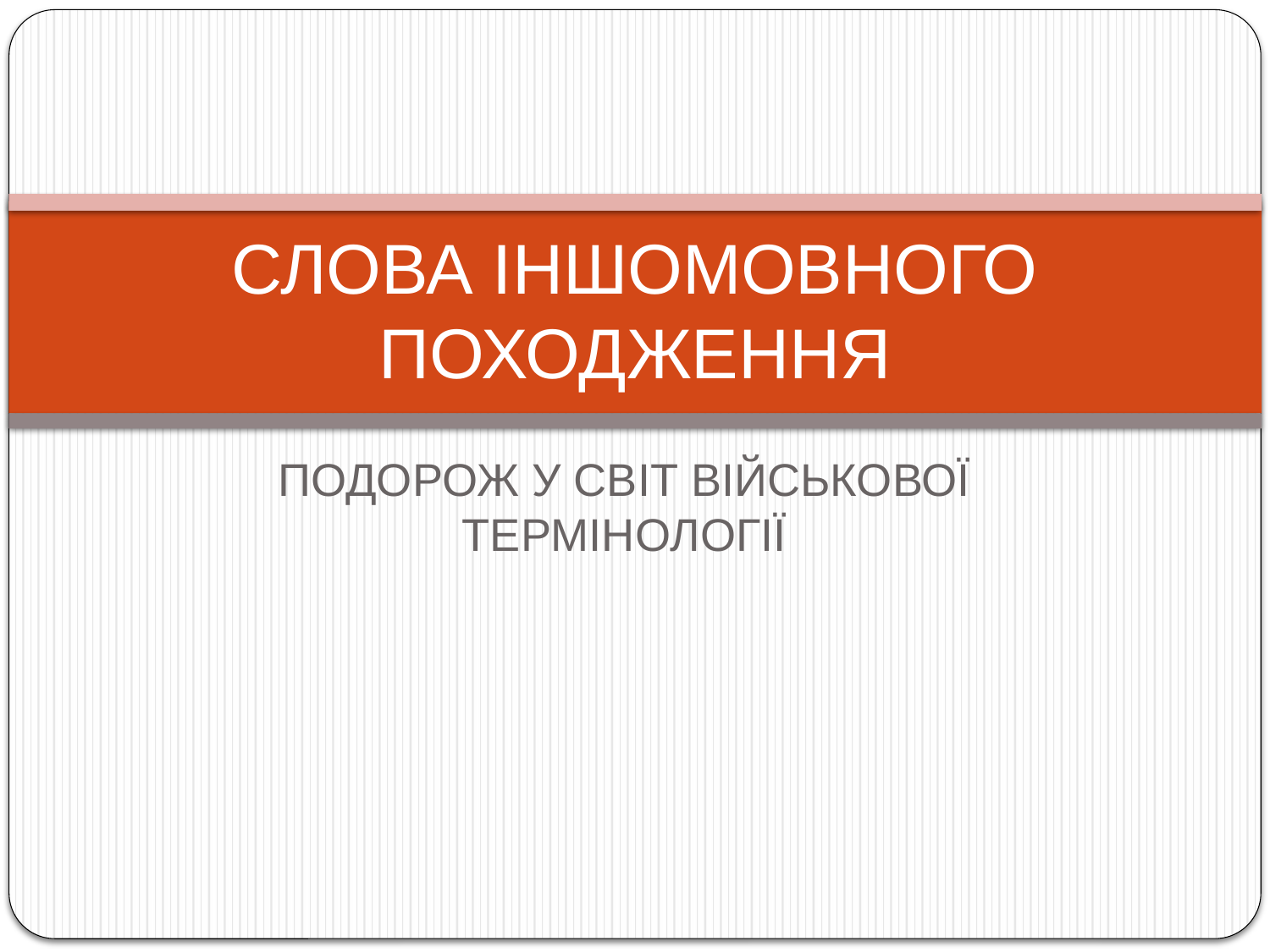

# СЛОВА ІНШОМОВНОГО ПОХОДЖЕННЯ
ПОДОРОЖ У СВІТ ВІЙСЬКОВОЇ ТЕРМІНОЛОГІЇ